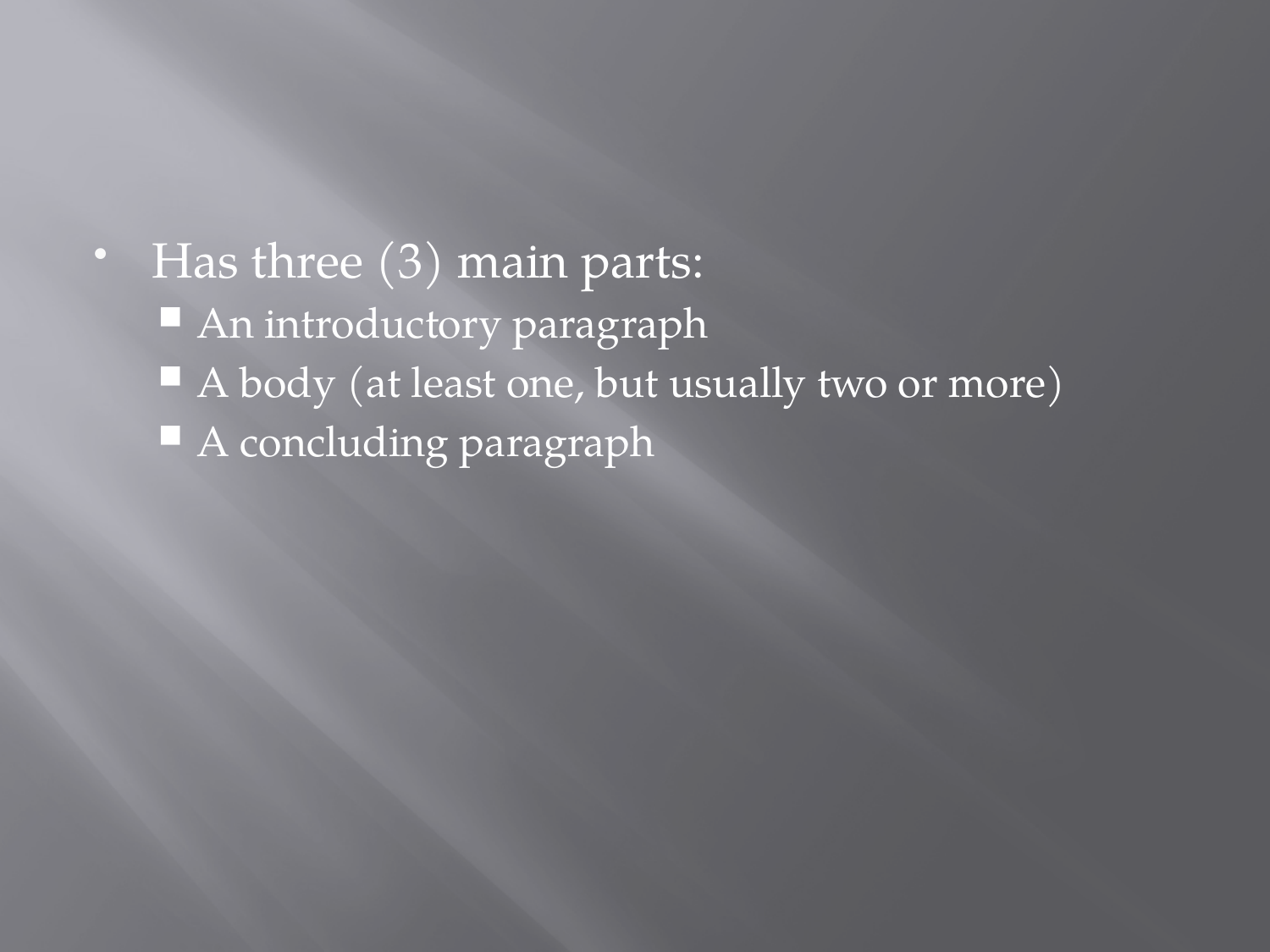

#
Has three (3) main parts:
An introductory paragraph
A body (at least one, but usually two or more)
A concluding paragraph